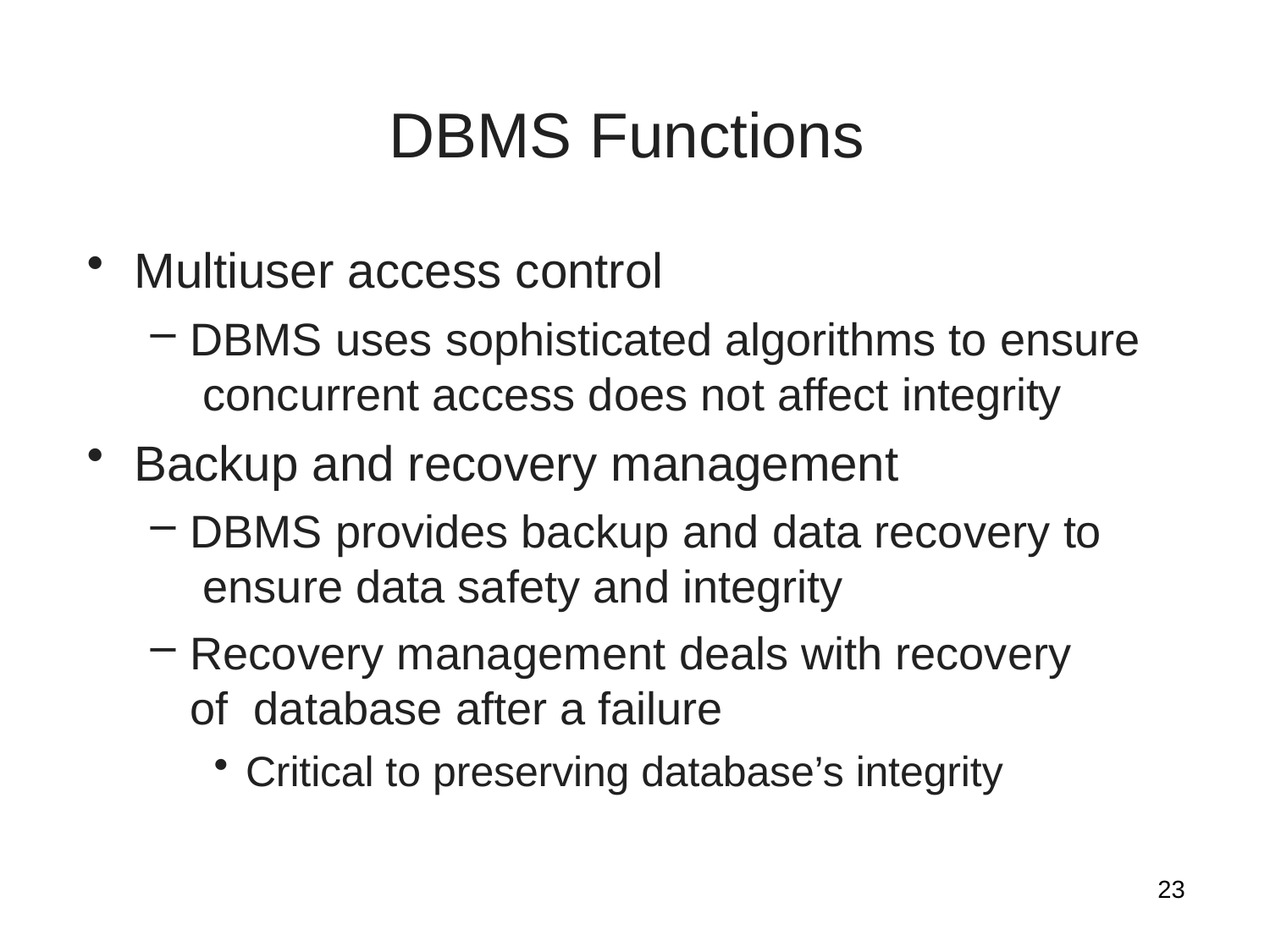

# DBMS Functions
Multiuser access control
DBMS uses sophisticated algorithms to ensure  concurrent access does not affect integrity
Backup and recovery management
DBMS provides backup and data recovery to  ensure data safety and integrity
Recovery management deals with recovery of  database after a failure
Critical to preserving database’s integrity
23